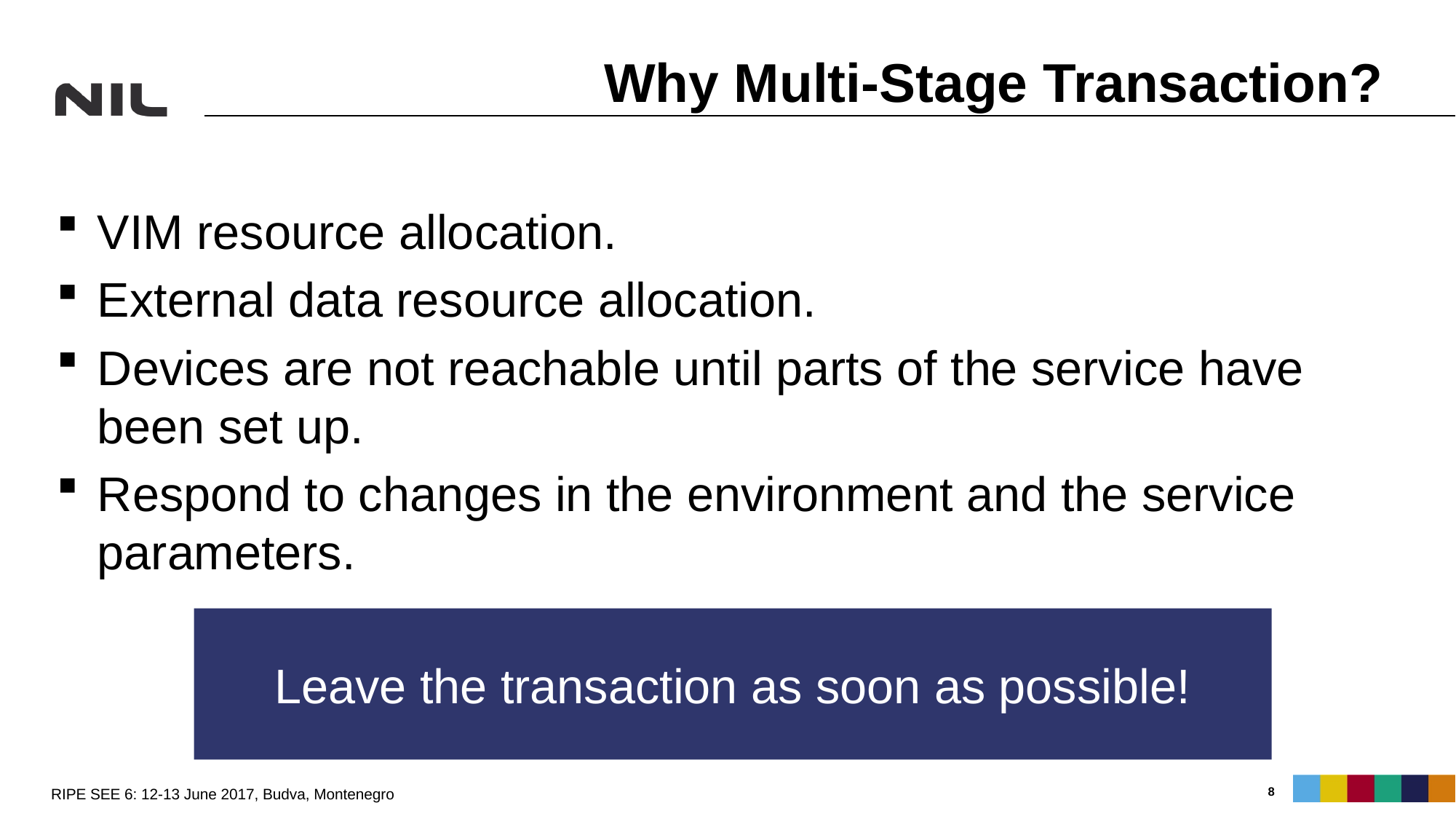

# Why Multi-Stage Transaction?
VIM resource allocation.
External data resource allocation.
Devices are not reachable until parts of the service have been set up.
Respond to changes in the environment and the service parameters.
Leave the transaction as soon as possible!